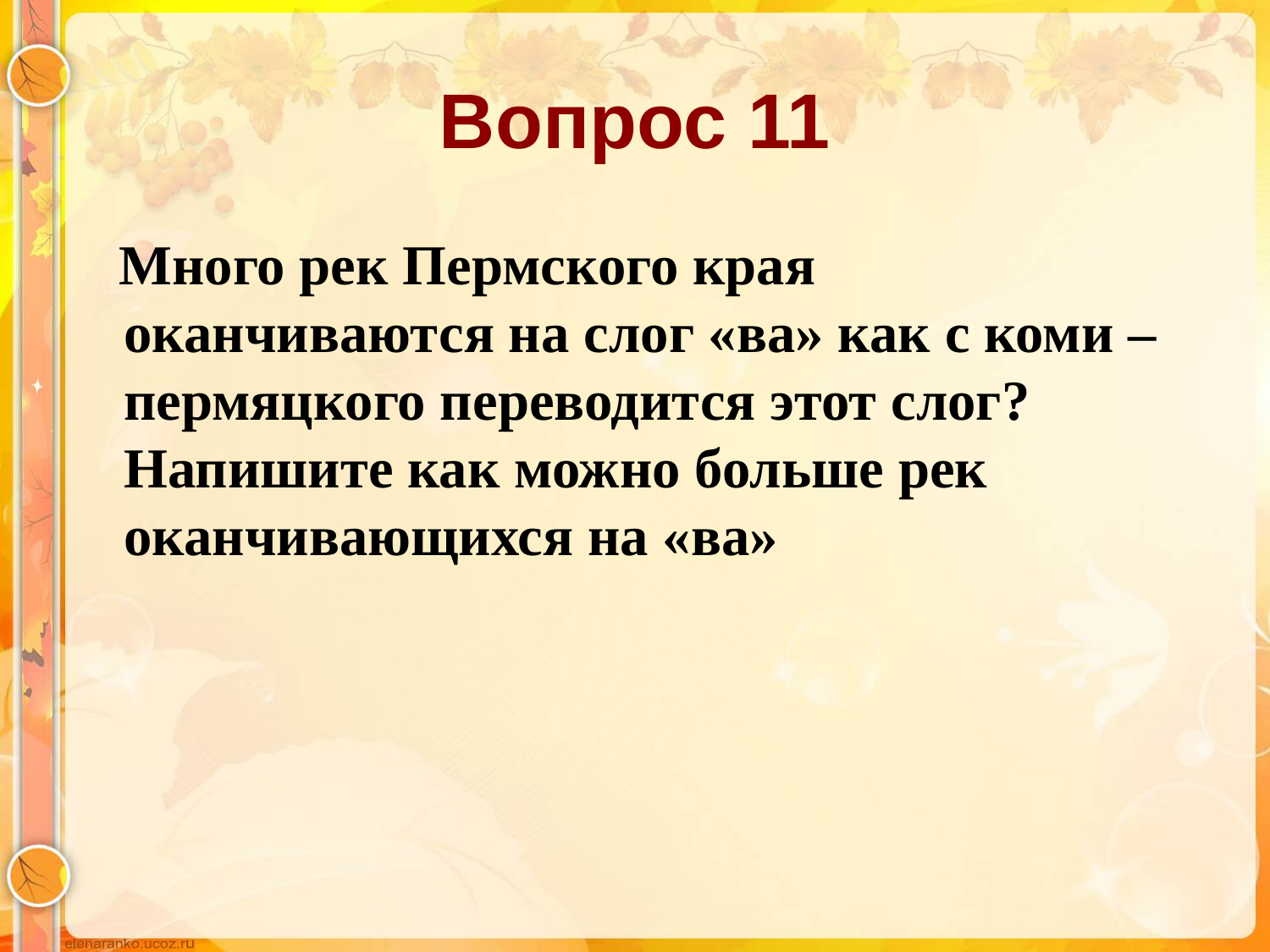

# Вопрос 11
   Много рек Пермского края оканчиваются на слог «ва» как с коми –пермяцкого переводится этот слог? Напишите как можно больше рек оканчивающихся на «ва»